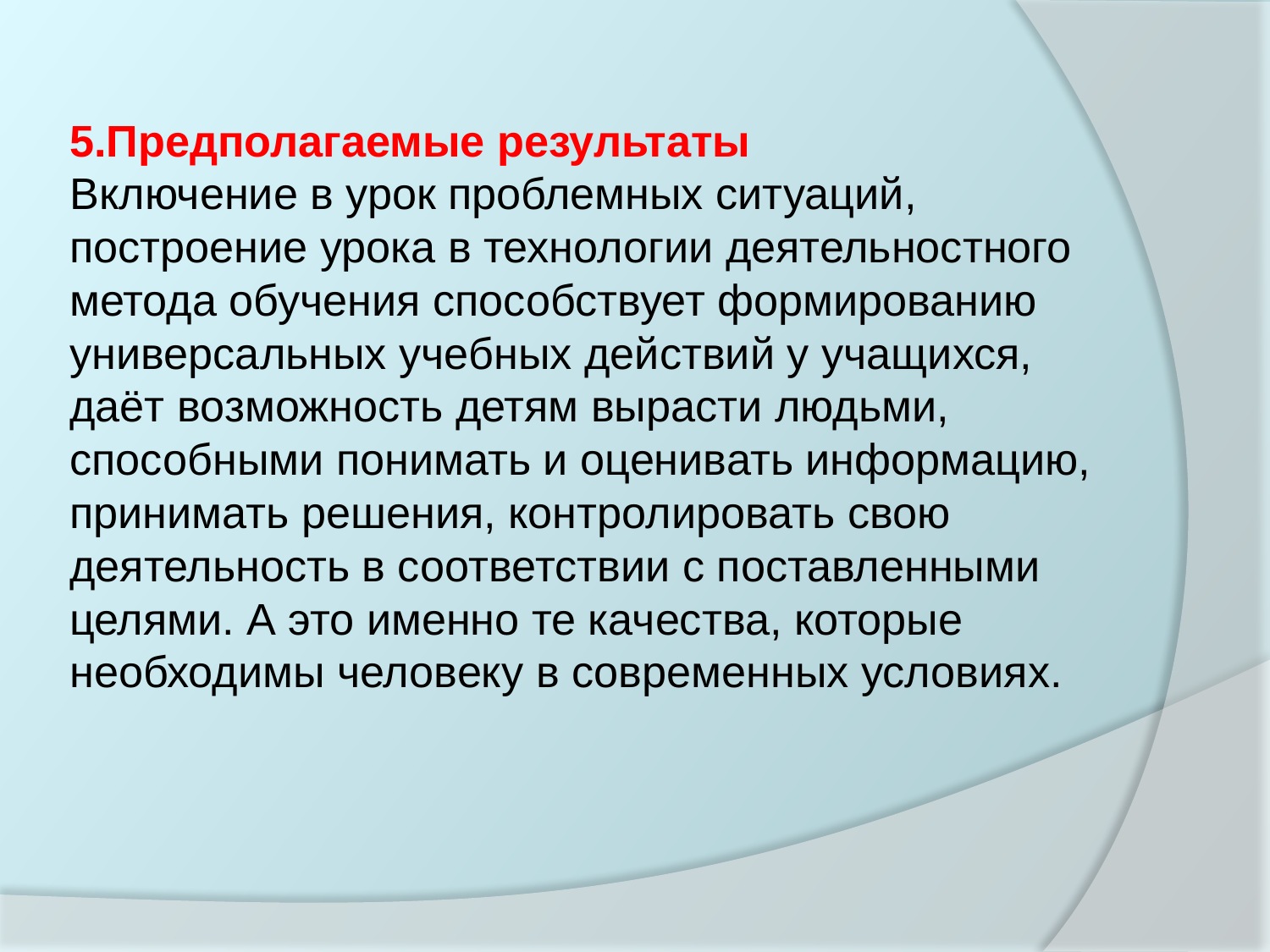

# 5.Предполагаемые результаты Включение в урок проблемных ситуаций, построение урока в технологии деятельностного метода обучения способствует формированию универсальных учебных действий у учащихся, даёт возможность детям вырасти людьми, способными понимать и оценивать информацию, принимать решения, контролировать свою деятельность в соответствии с поставленными целями. А это именно те качества, которые необходимы человеку в современных условиях.